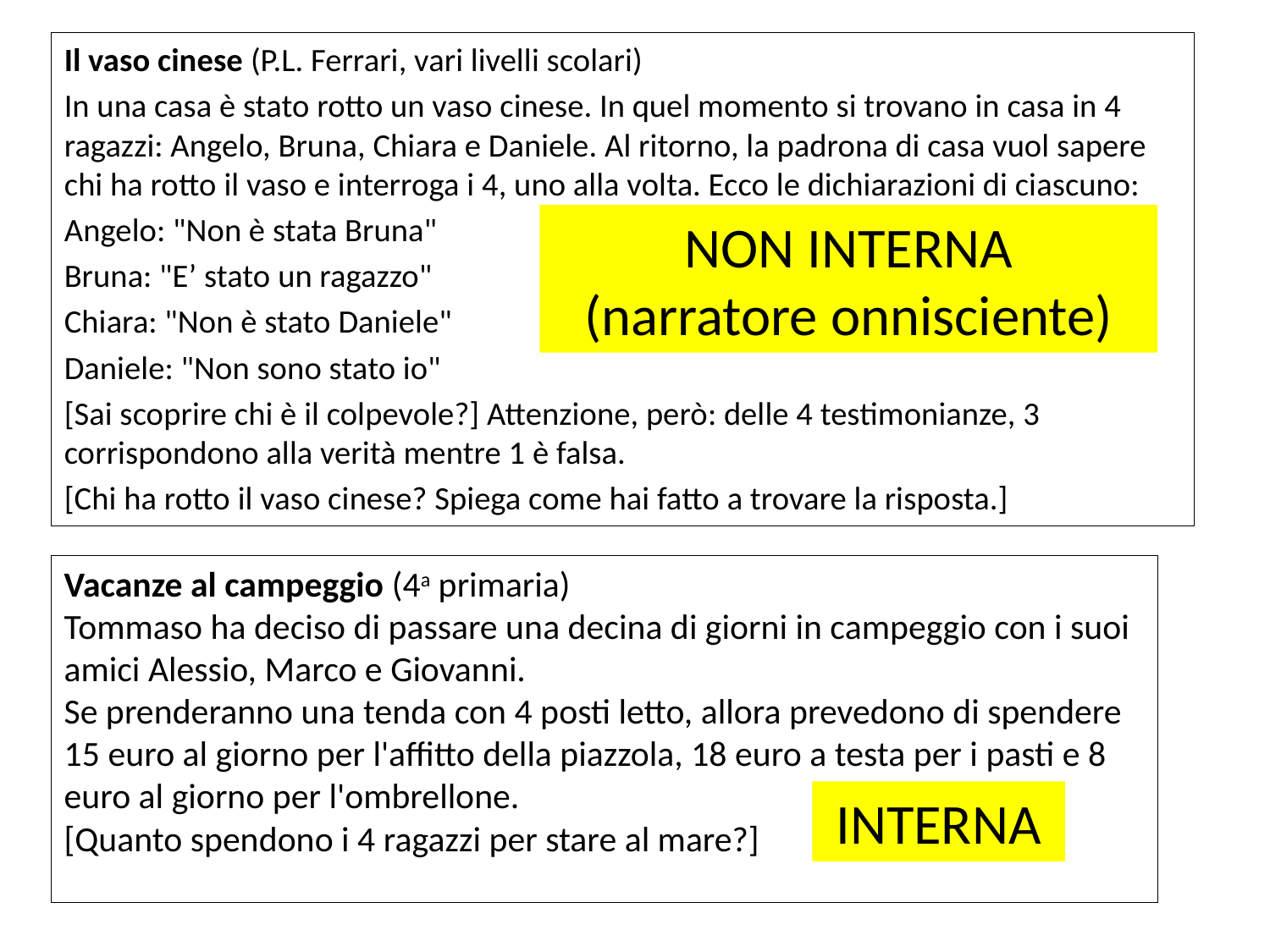

Il vaso cinese (P.L. Ferrari, vari livelli scolari)
In una casa è stato rotto un vaso cinese. In quel momento si trovano in casa in 4 ragazzi: Angelo, Bruna, Chiara e Daniele. Al ritorno, la padrona di casa vuol sapere chi ha rotto il vaso e interroga i 4, uno alla volta. Ecco le dichiarazioni di ciascuno:
Angelo: "Non è stata Bruna"
Bruna: "E’ stato un ragazzo"
Chiara: "Non è stato Daniele"
Daniele: "Non sono stato io"
[Sai scoprire chi è il colpevole?] Attenzione, però: delle 4 testimonianze, 3 corrispondono alla verità mentre 1 è falsa.
[Chi ha rotto il vaso cinese? Spiega come hai fatto a trovare la risposta.]

NON INTERNA
(narratore onnisciente)
Vacanze al campeggio (4a primaria)
Tommaso ha deciso di passare una decina di giorni in campeggio con i suoi amici Alessio, Marco e Giovanni.
Se prenderanno una tenda con 4 posti letto, allora prevedono di spendere 15 euro al giorno per l'affitto della piazzola, 18 euro a testa per i pasti e 8 euro al giorno per l'ombrellone.
[Quanto spendono i 4 ragazzi per stare al mare?]

INTERNA